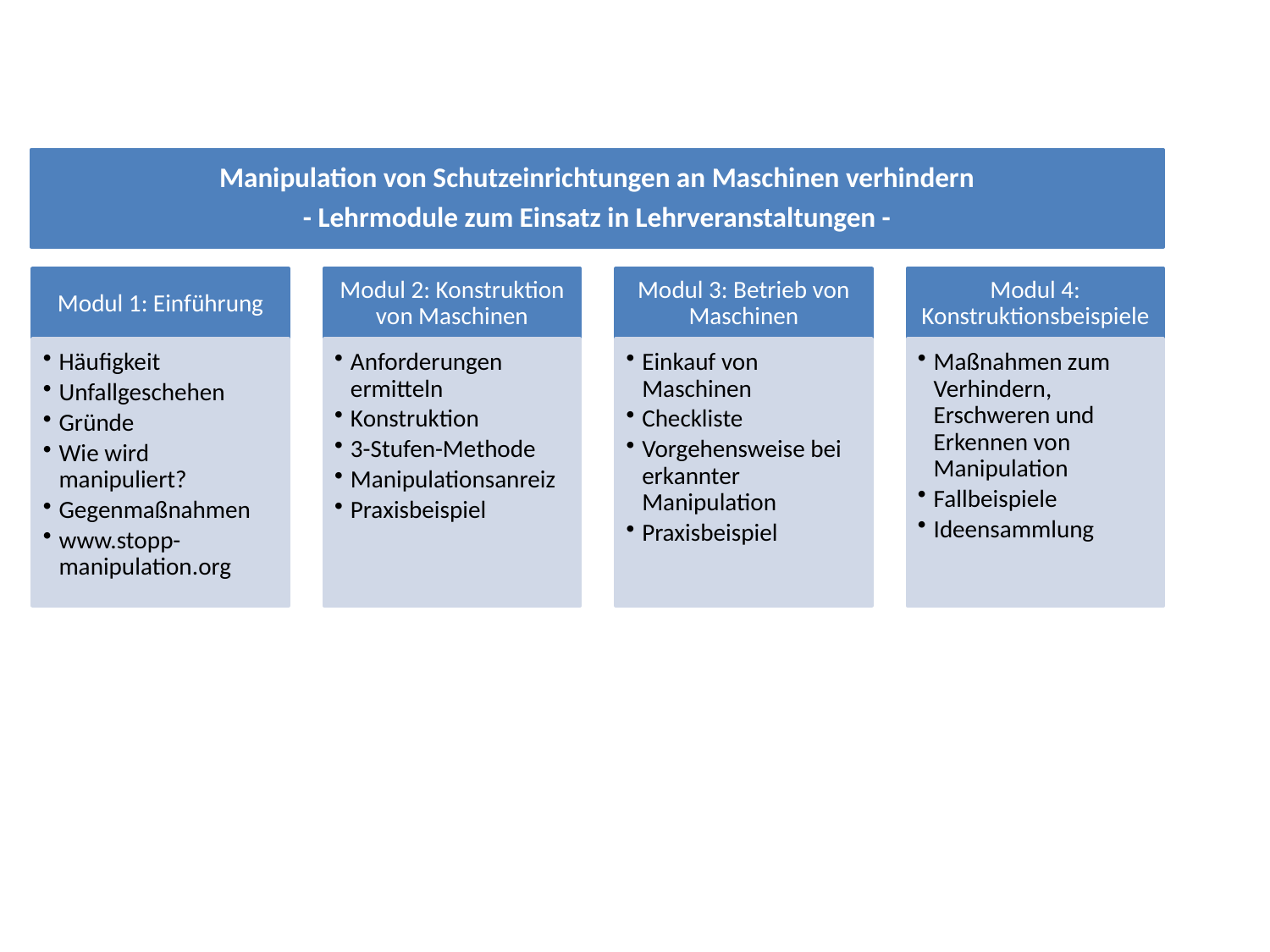

Manipulation von Schutzeinrichtungen an Maschinen verhindern
- Lehrmodule zum Einsatz in Lehrveranstaltungen -
Modul 1: Einführung
Modul 2: Konstruktion von Maschinen
Modul 3: Betrieb von Maschinen
Modul 4: Konstruktionsbeispiele
Häufigkeit
Unfallgeschehen
Gründe
Wie wird manipuliert?
Gegenmaßnahmen
www.stopp-manipulation.org
Anforderungen ermitteln
Konstruktion
3-Stufen-Methode
Manipulationsanreiz
Praxisbeispiel
Einkauf von Maschinen
Checkliste
Vorgehensweise bei erkannter Manipulation
Praxisbeispiel
Maßnahmen zum Verhindern,  Erschweren und Erkennen von Manipulation
Fallbeispiele
Ideensammlung